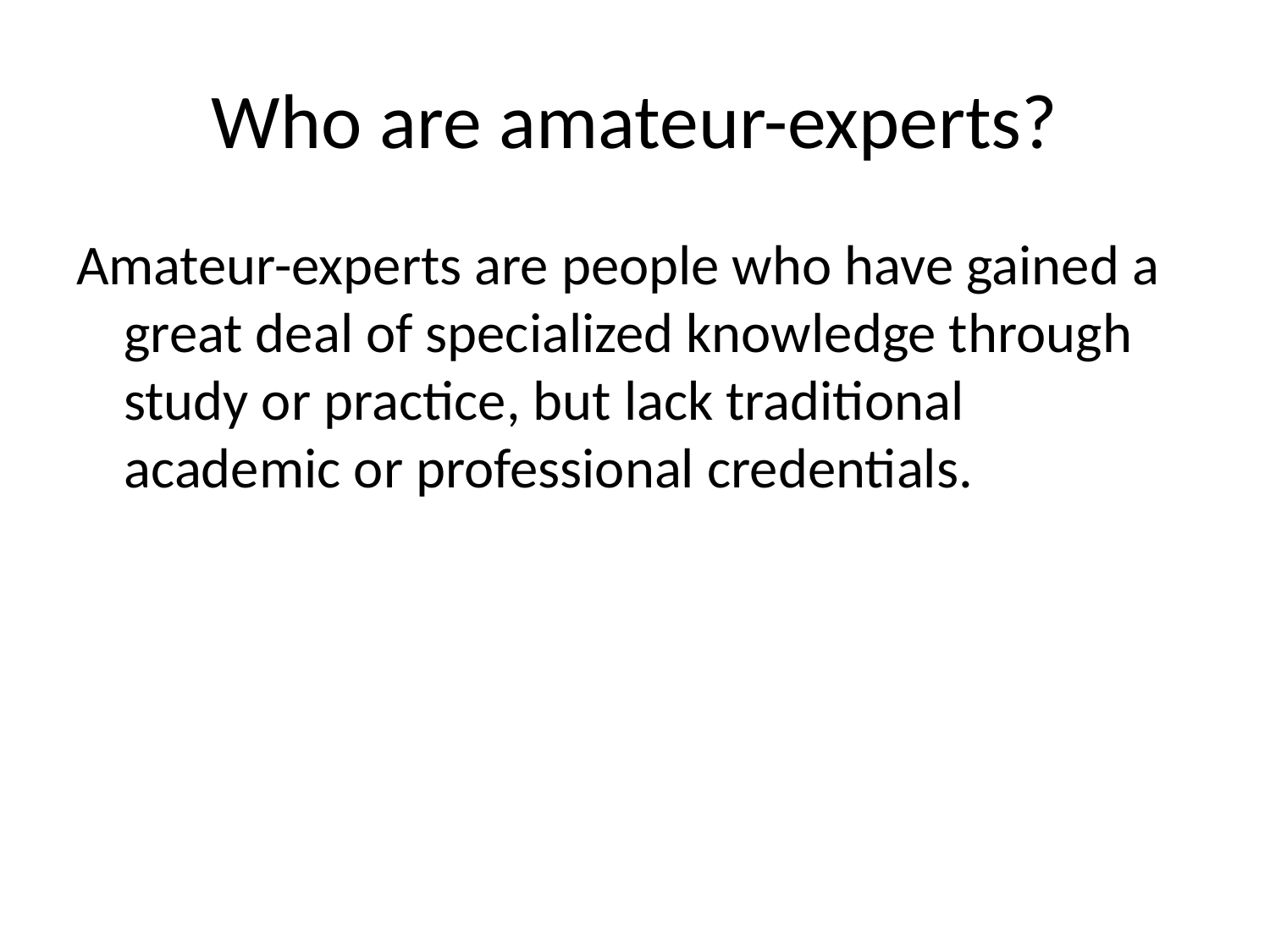

# Who are amateur-experts?
Amateur-experts are people who have gained a great deal of specialized knowledge through study or practice, but lack traditional academic or professional credentials.